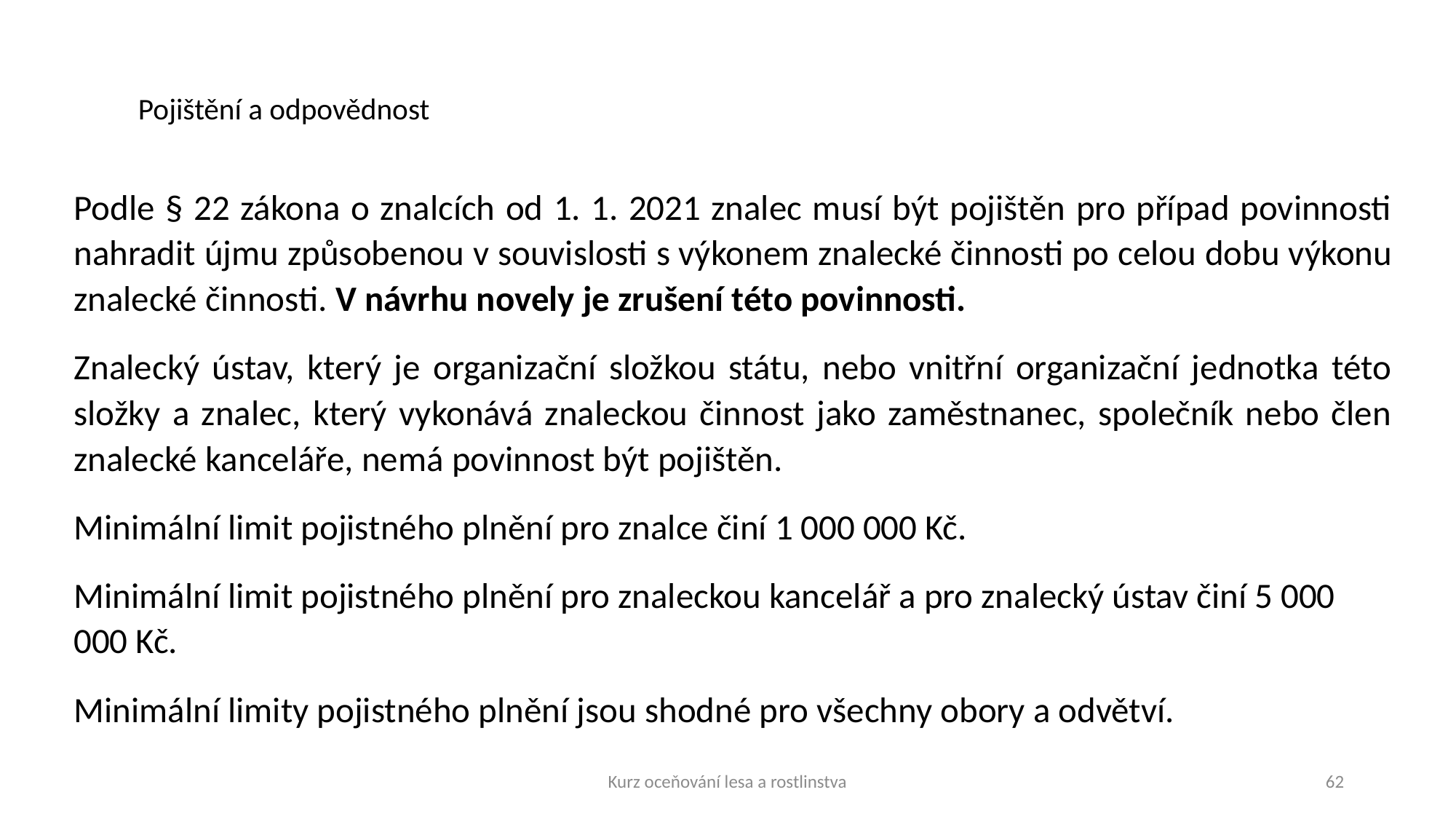

# Pojištění a odpovědnost
Podle § 22 zákona o znalcích od 1. 1. 2021 znalec musí být pojištěn pro případ povinnosti nahradit újmu způsobenou v souvislosti s výkonem znalecké činnosti po celou dobu výkonu znalecké činnosti. V návrhu novely je zrušení této povinnosti.
Znalecký ústav, který je organizační složkou státu, nebo vnitřní organizační jednotka této složky a znalec, který vykonává znaleckou činnost jako zaměstnanec, společník nebo člen znalecké kanceláře, nemá povinnost být pojištěn.
Minimální limit pojistného plnění pro znalce činí 1 000 000 Kč.
Minimální limit pojistného plnění pro znaleckou kancelář a pro znalecký ústav činí 5 000 000 Kč.
Minimální limity pojistného plnění jsou shodné pro všechny obory a odvětví.

Kurz oceňování lesa a rostlinstva
62